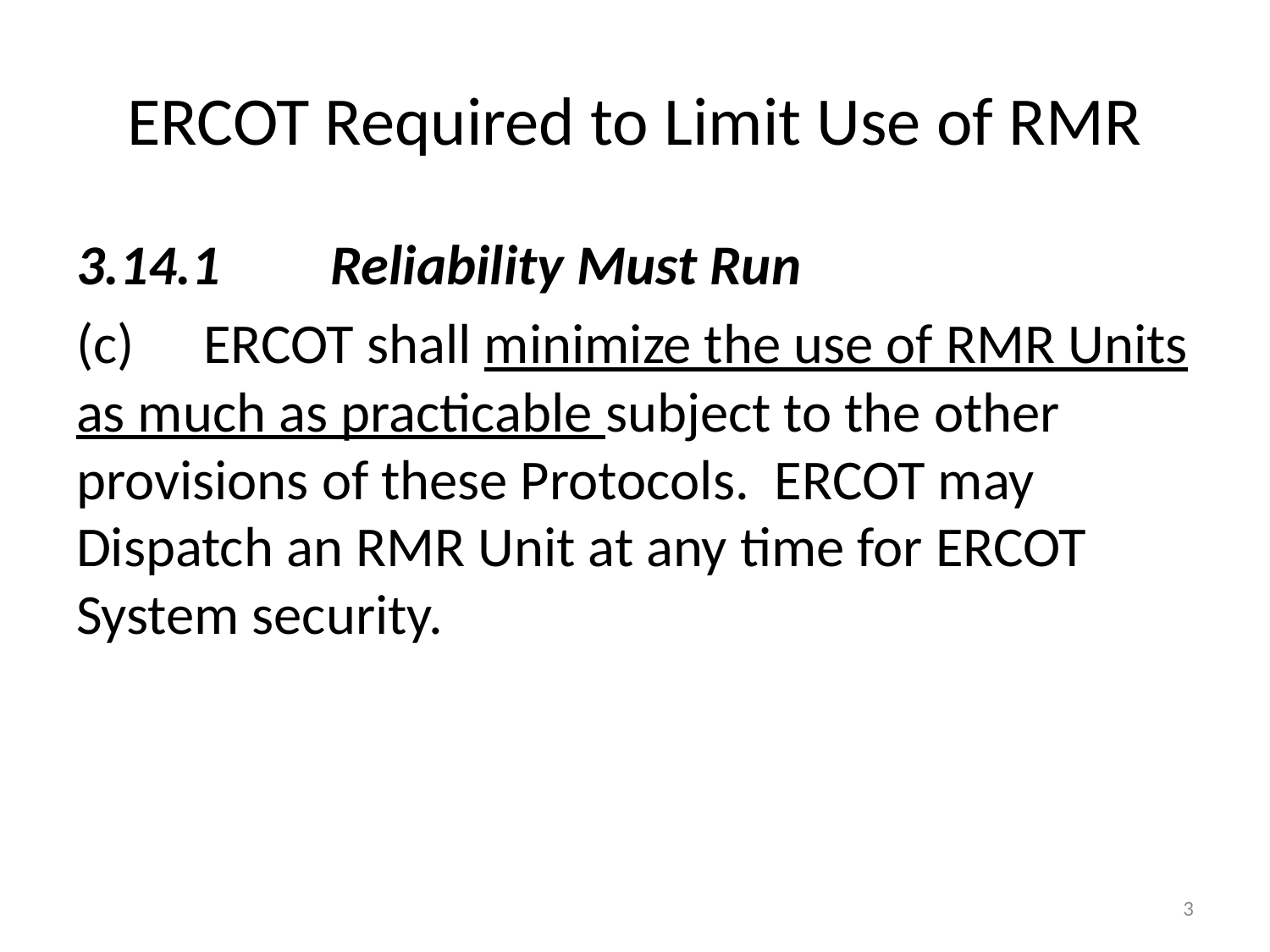

# ERCOT Required to Limit Use of RMR
3.14.1	Reliability Must Run
(c)	ERCOT shall minimize the use of RMR Units as much as practicable subject to the other provisions of these Protocols.  ERCOT may Dispatch an RMR Unit at any time for ERCOT System security.

3